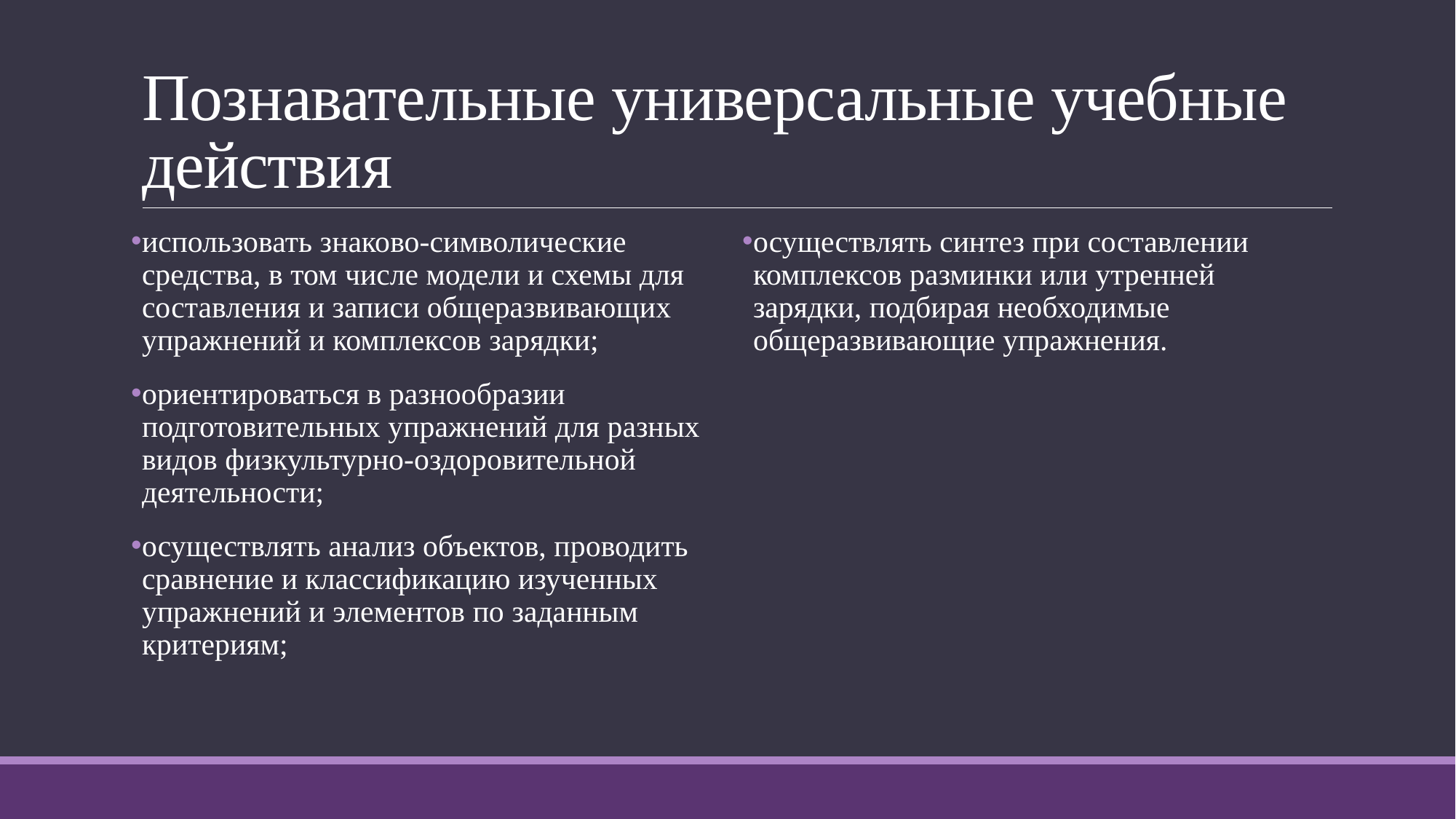

# Познавательные универсальные учебные действия
использовать знаково-символические средства, в том числе модели и схемы для составления и записи общеразвивающих упражнений и комплексов зарядки;
ориентироваться в разнообразии подготовительных упражнений для разных видов физкультурно-оздоровительной деятельности;
осуществлять анализ объектов, проводить сравнение и классификацию изученных упражнений и элементов по заданным критериям;
осуществлять синтез при составлении комплексов разминки или утренней зарядки, подбирая необходимые общеразвивающие упражнения.